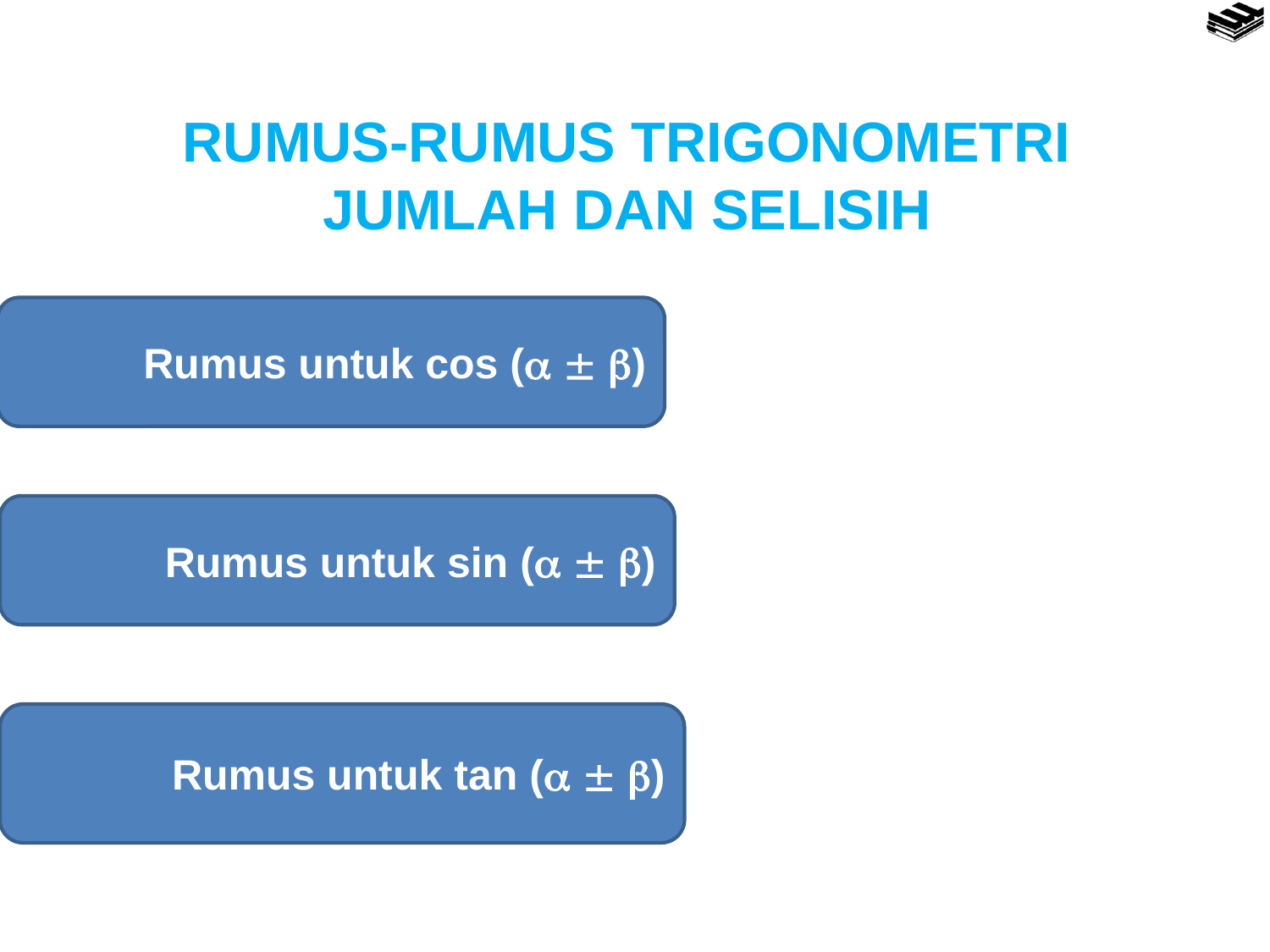

RUMUS-RUMUS TRIGONOMETRI JUMLAH DAN SELISIH
Rumus untuk cos (α ± β)
Rumus untuk sin (α ± β)
Rumus untuk tan (α ± β)
 1